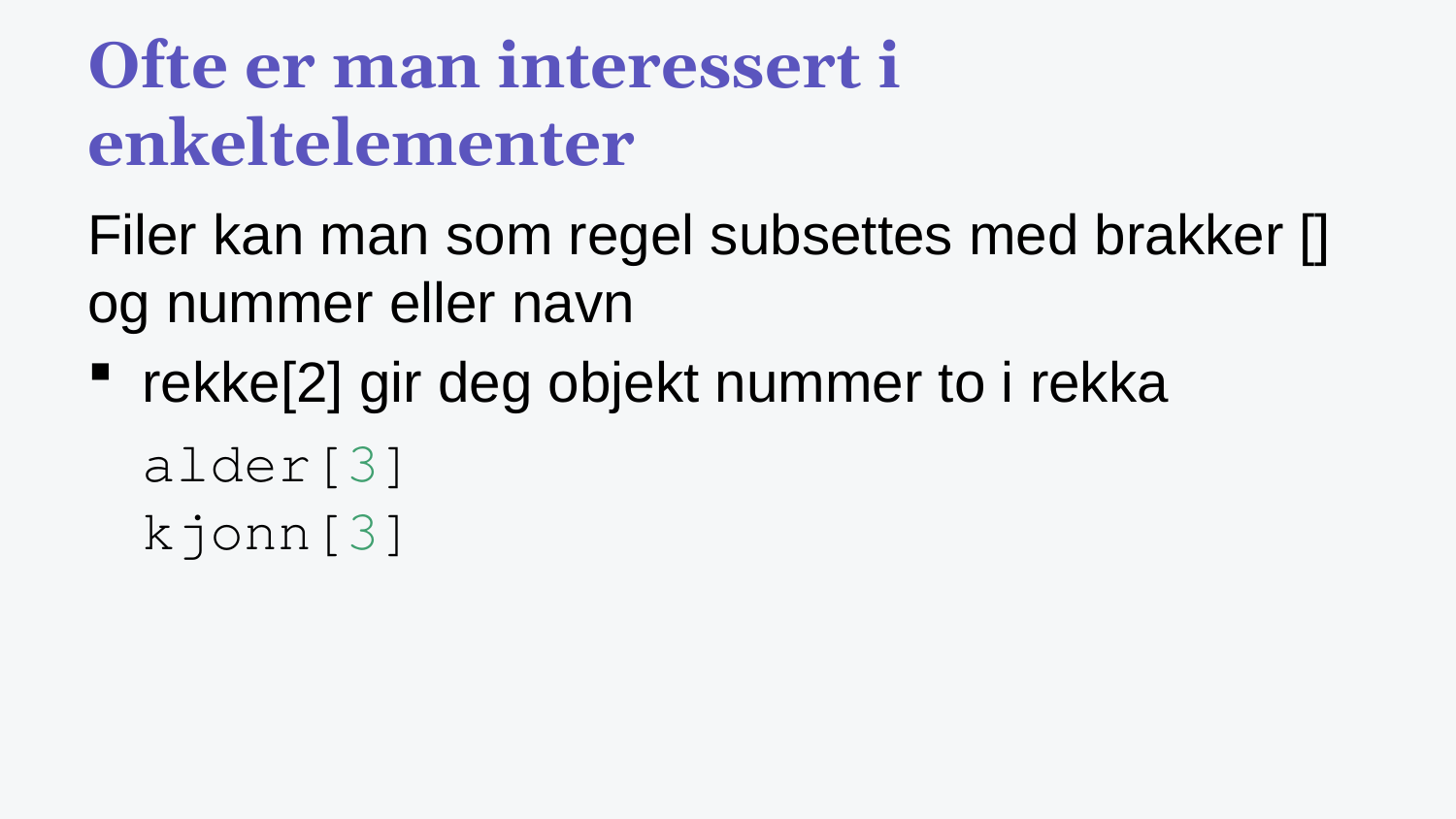

# Ofte er man interessert i enkeltelementer
Filer kan man som regel subsettes med brakker [] og nummer eller navn
rekke[2] gir deg objekt nummer to i rekka
alder[3]
kjonn[3]